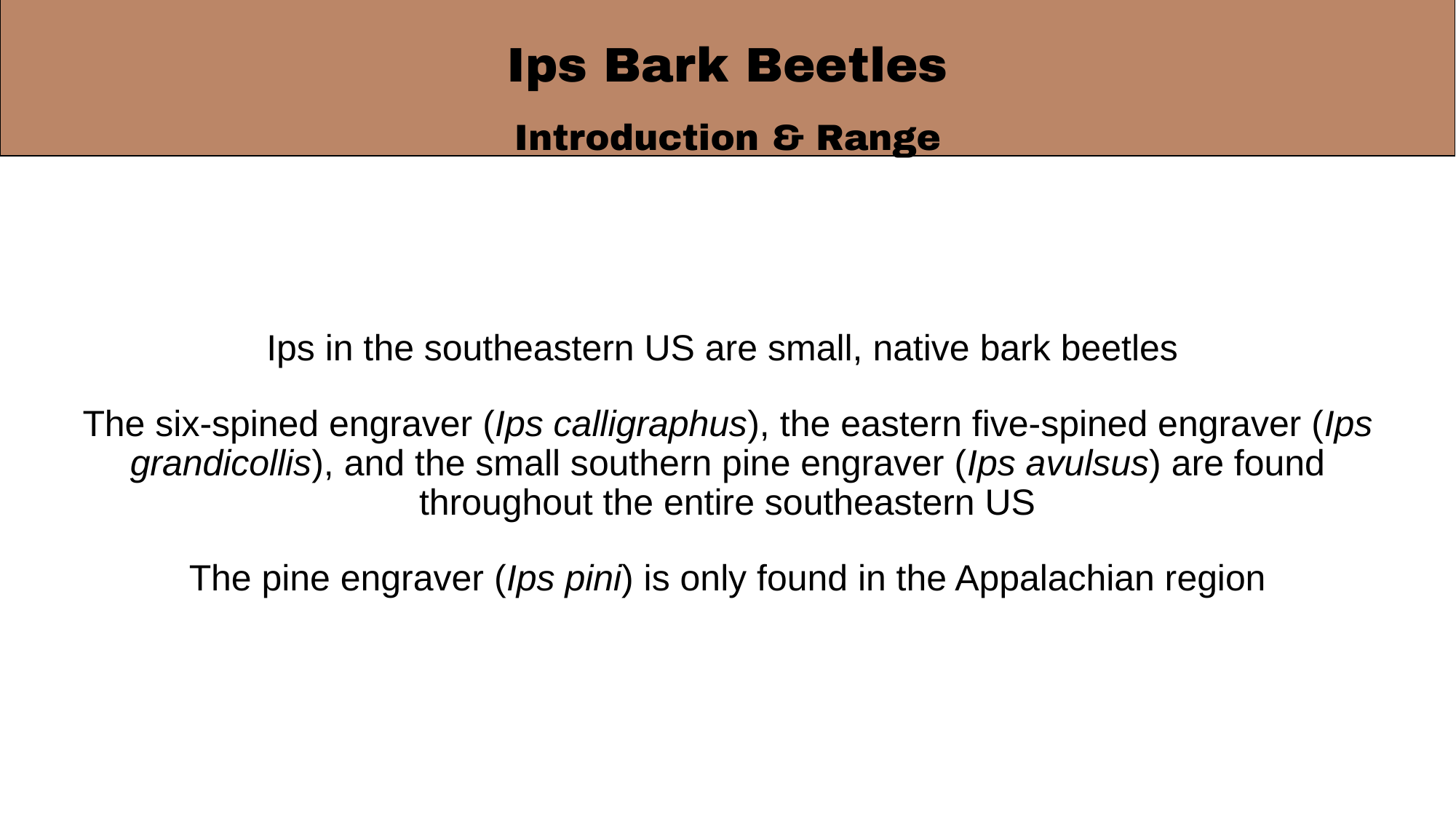

Ips Bark Beetles
Introduction & Range
Ips in the southeastern US are small, native bark beetles
The six-spined engraver (Ips calligraphus), the eastern five-spined engraver (Ips grandicollis), and the small southern pine engraver (Ips avulsus) are found throughout the entire southeastern US
The pine engraver (Ips pini) is only found in the Appalachian region